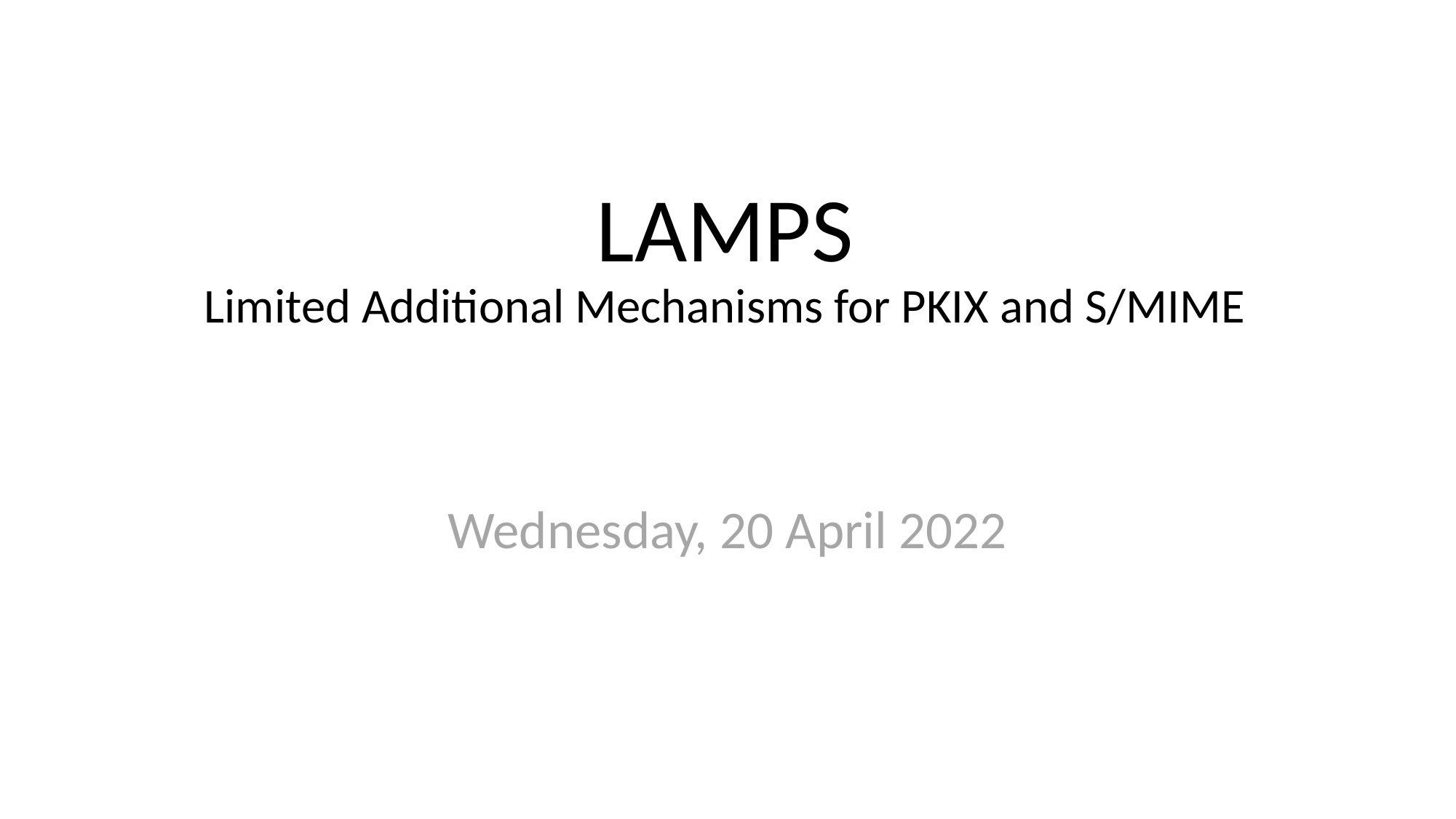

# LAMPS Limited Additional Mechanisms for PKIX and S/MIME

Wednesday, 20 April 2022